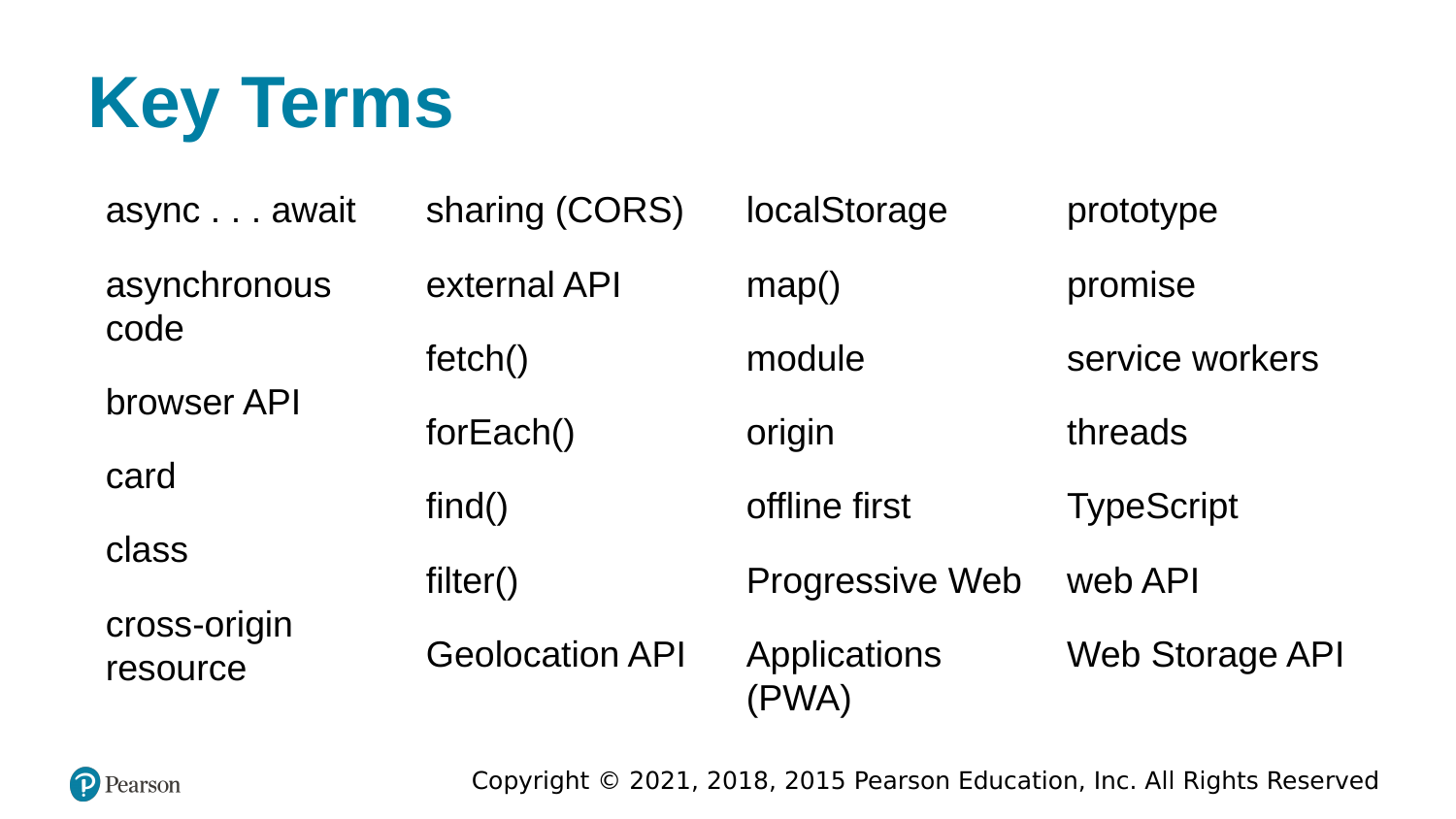

# Key Terms
async . . . await
asynchronous code
browser API
card
class
cross-origin resource
sharing (CORS)
external API
fetch()
forEach()
find()
filter()
Geolocation API
localStorage
map()
module
origin
offline first
Progressive Web
Applications (PWA)
prototype
promise
service workers
threads
TypeScript
web API
Web Storage API